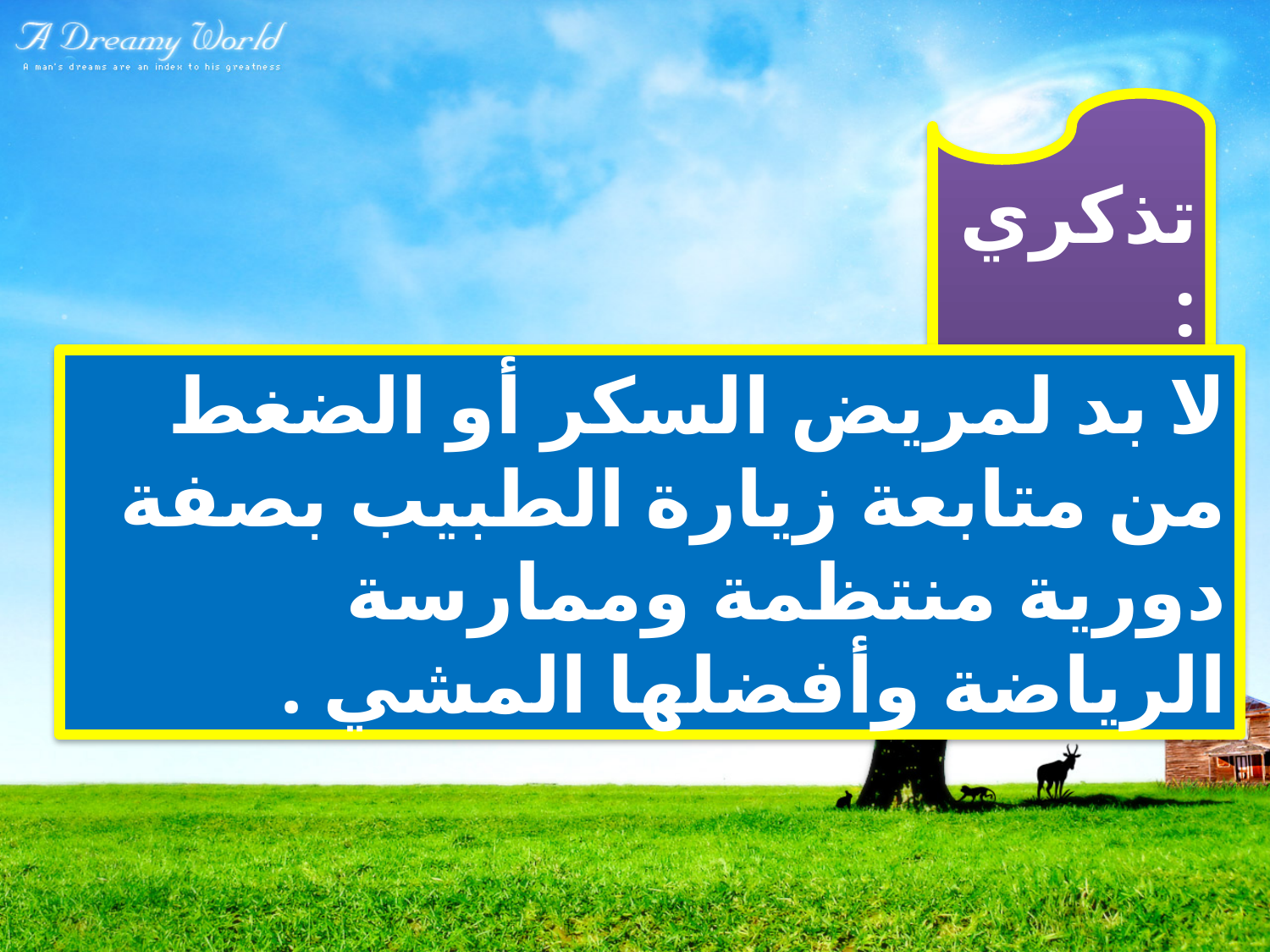

تذكري :
لا بد لمريض السكر أو الضغط من متابعة زيارة الطبيب بصفة دورية منتظمة وممارسة الرياضة وأفضلها المشي .